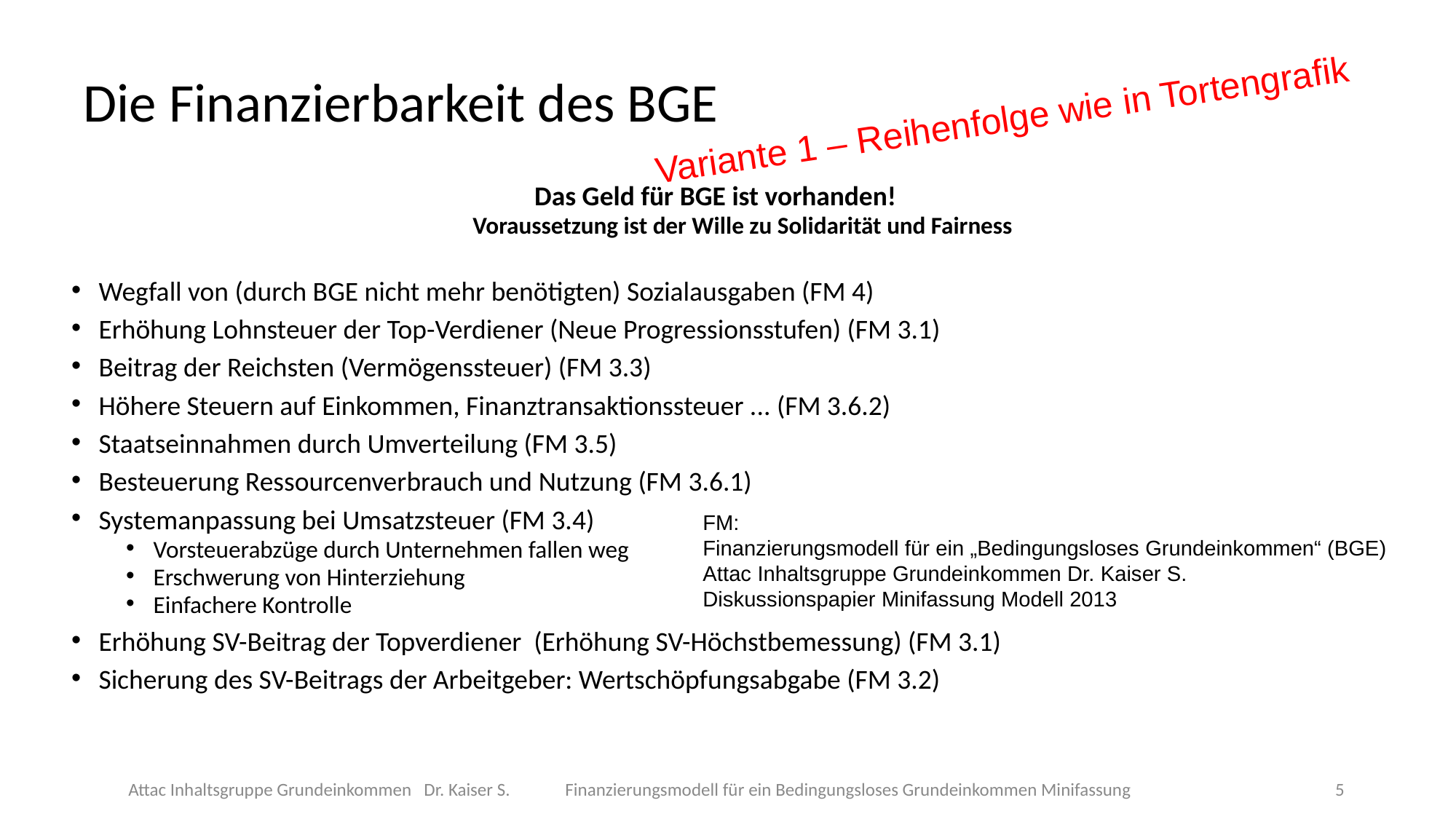

Die Finanzierbarkeit des BGE
Variante 1 – Reihenfolge wie in Tortengrafik
Das Geld für BGE ist vorhanden!
Voraussetzung ist der Wille zu Solidarität und Fairness

Wegfall von (durch BGE nicht mehr benötigten) Sozialausgaben (FM 4)
Erhöhung Lohnsteuer der Top-Verdiener (Neue Progressionsstufen) (FM 3.1)
Beitrag der Reichsten (Vermögenssteuer) (FM 3.3)
Höhere Steuern auf Einkommen, Finanztransaktionssteuer ... (FM 3.6.2)
Staatseinnahmen durch Umverteilung (FM 3.5)
Besteuerung Ressourcenverbrauch und Nutzung (FM 3.6.1)
Systemanpassung bei Umsatzsteuer (FM 3.4)
Vorsteuerabzüge durch Unternehmen fallen weg
Erschwerung von Hinterziehung
Einfachere Kontrolle
Erhöhung SV-Beitrag der Topverdiener  (Erhöhung SV-Höchstbemessung) (FM 3.1)
Sicherung des SV-Beitrags der Arbeitgeber: Wertschöpfungsabgabe (FM 3.2)
FM:
Finanzierungsmodell für ein „Bedingungsloses Grundeinkommen“ (BGE)
Attac Inhaltsgruppe Grundeinkommen Dr. Kaiser S.
Diskussionspapier Minifassung Modell 2013
Attac Inhaltsgruppe Grundeinkommen   Dr. Kaiser S.	Finanzierungsmodell für ein Bedingungsloses Grundeinkommen Minifassung
5